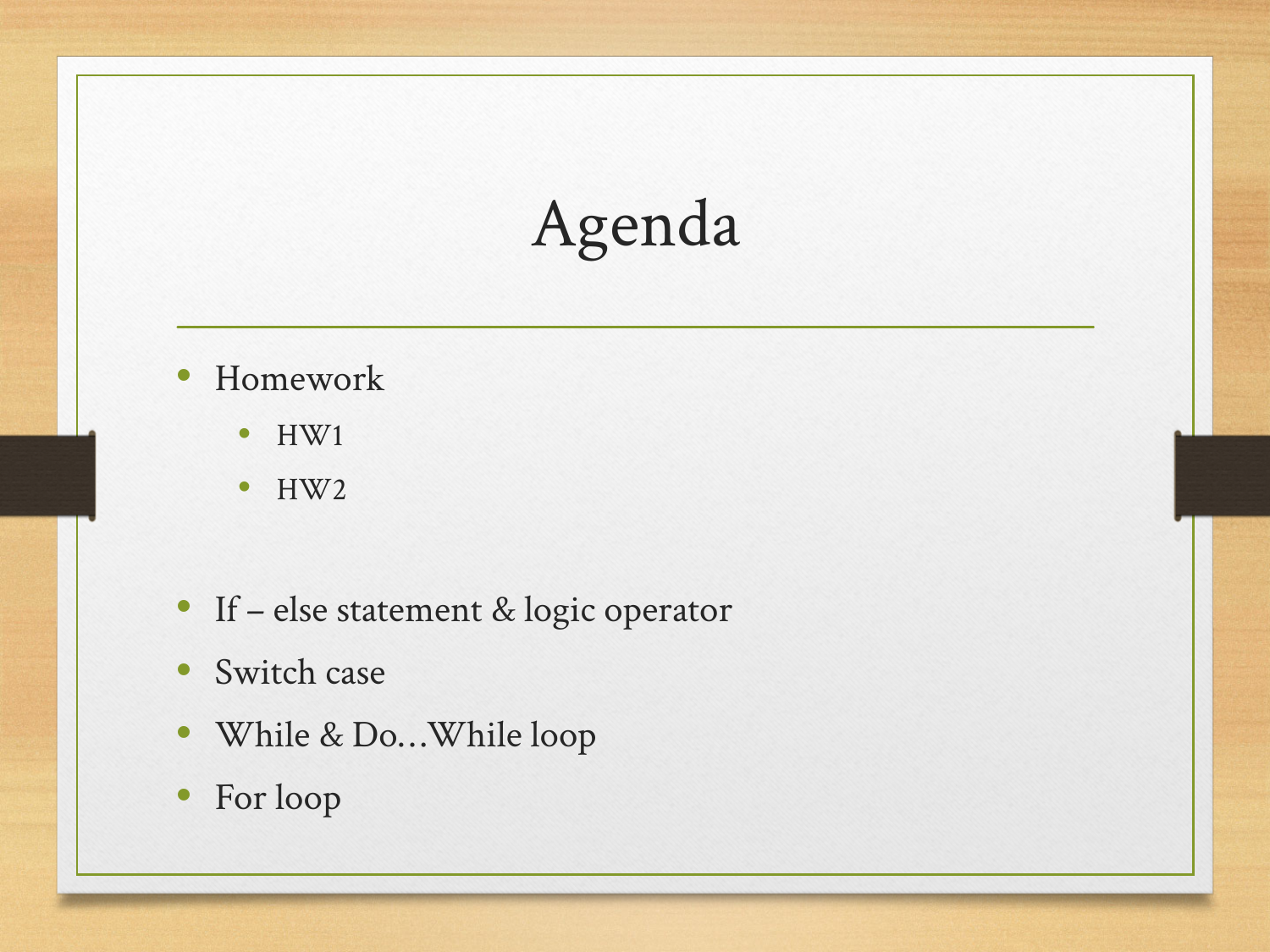

# Agenda
Homework
HW1
HW2

If – else statement & logic operator
Switch case
While & Do…While loop
For loop